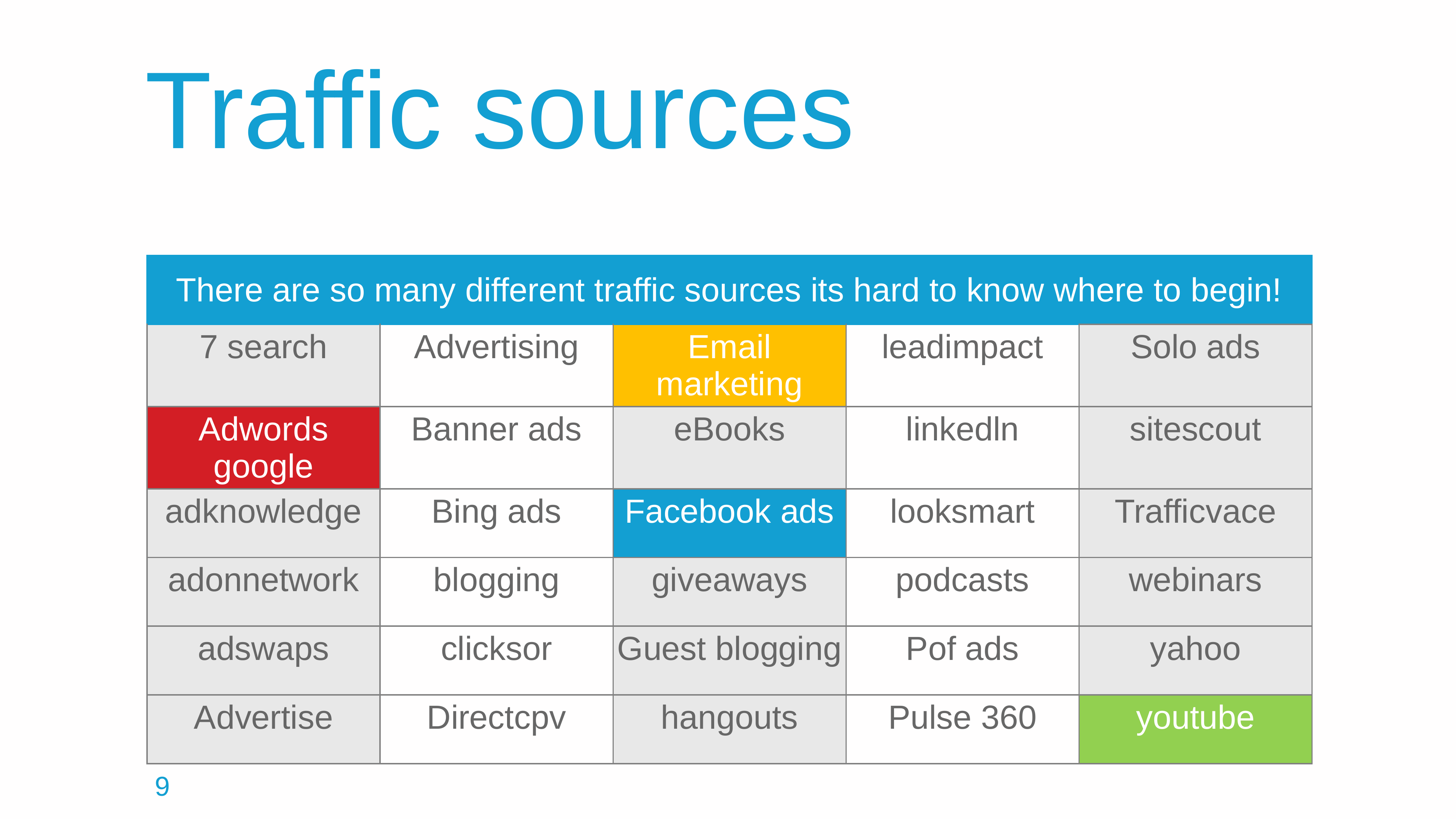

Traffic sources
| There are so many different traffic sources its hard to know where to begin! |  |  |  |  |
| --- | --- | --- | --- | --- |
| 7 search | Advertising | Email marketing | leadimpact | Solo ads |
| Adwords google | Banner ads | eBooks | linkedln | sitescout |
| adknowledge | Bing ads | Facebook ads | looksmart | Trafficvace |
| adonnetwork | blogging | giveaways | podcasts | webinars |
| adswaps | clicksor | Guest blogging | Pof ads | yahoo |
| Advertise | Directcpv | hangouts | Pulse 360 | youtube |
9